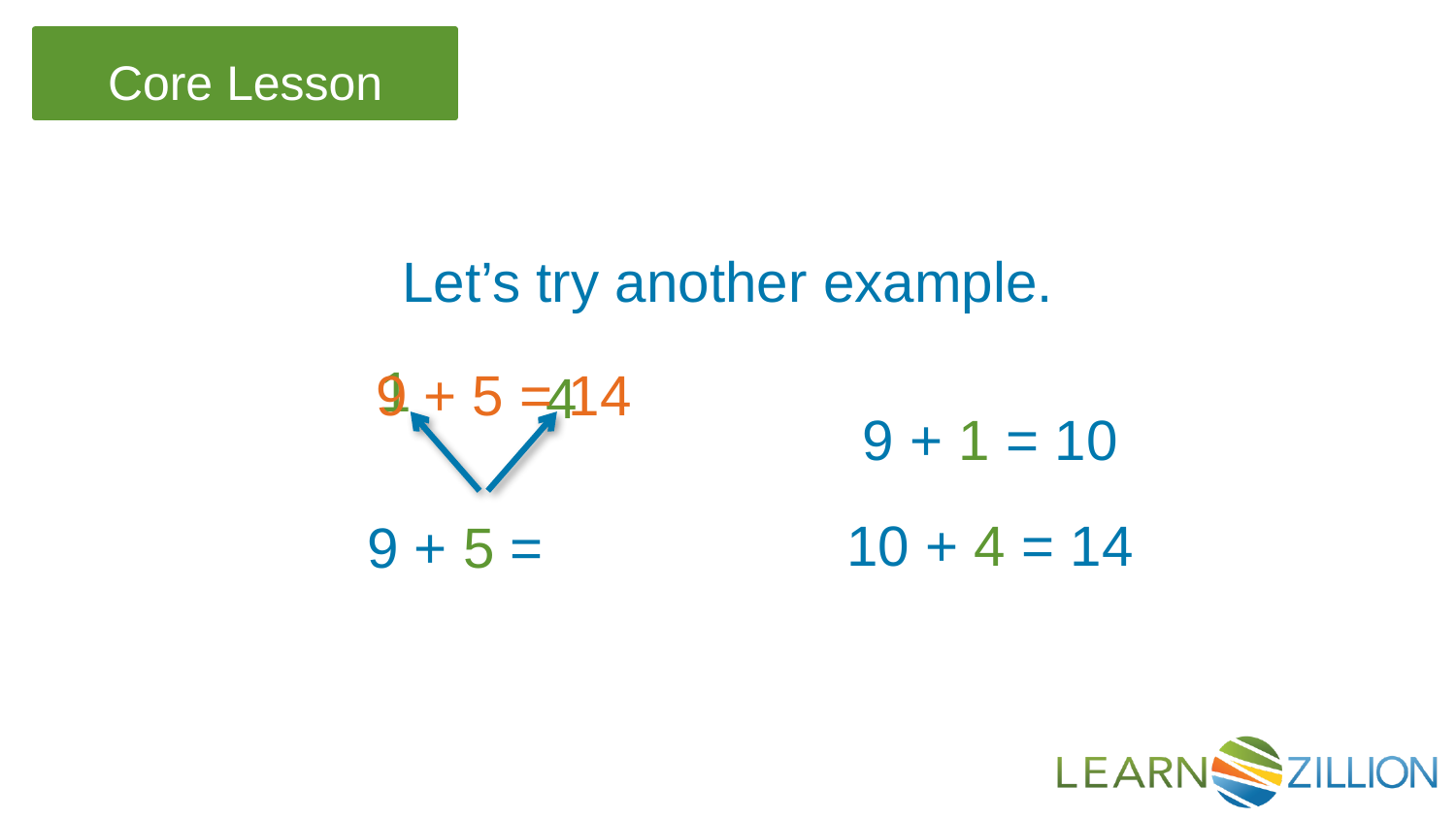

Let’s try another example.
1
9 + 5 = 14
4
9 + 1 = 10
10 + 4 = 14
9 + 5 =